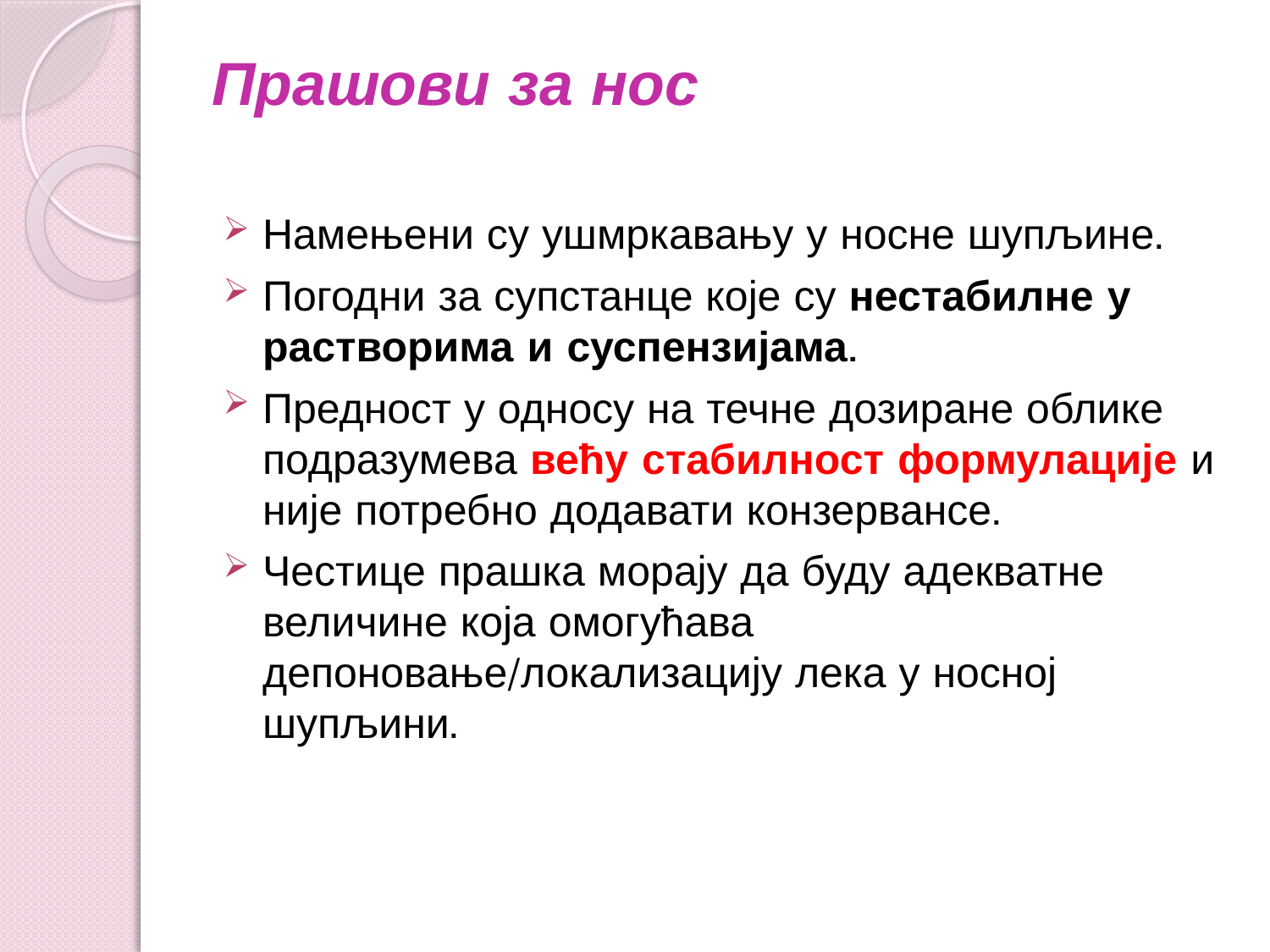

# Прашови за нос
Намењени су ушмркавању у носне шупљине.
Погодни за супстанце које су нестабилне у растворима и суспензијама.
Предност у односу на течне дозиране облике подразумева већу стабилност формулације и није потребно додавати конзервансе.
Честице прашка морају да буду адекватне величине која омогућава депоновање/локализацију лека у носној шупљини.